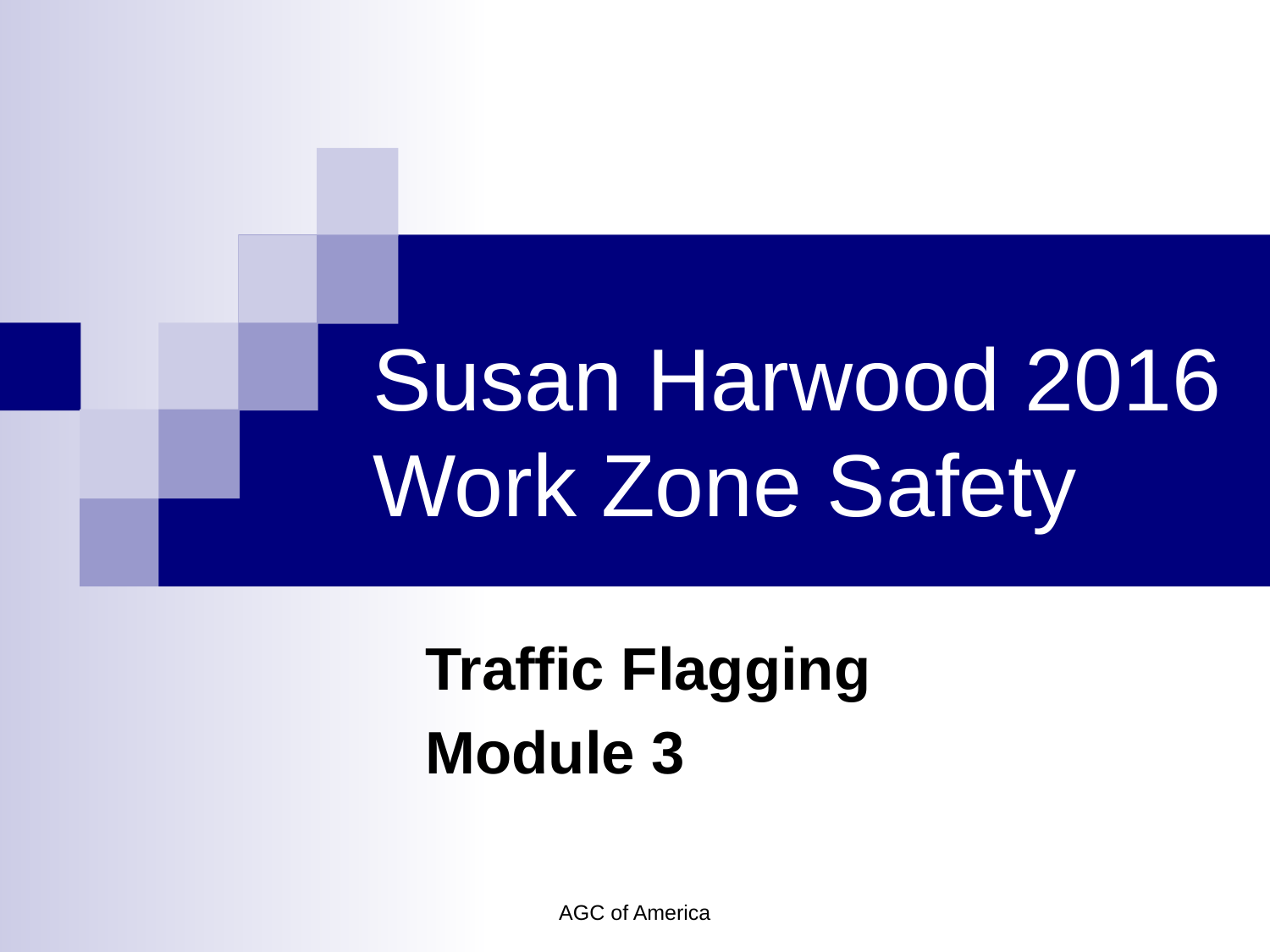

# Susan Harwood 2016 Work Zone Safety
Traffic Flagging
Module 3
AGC of America